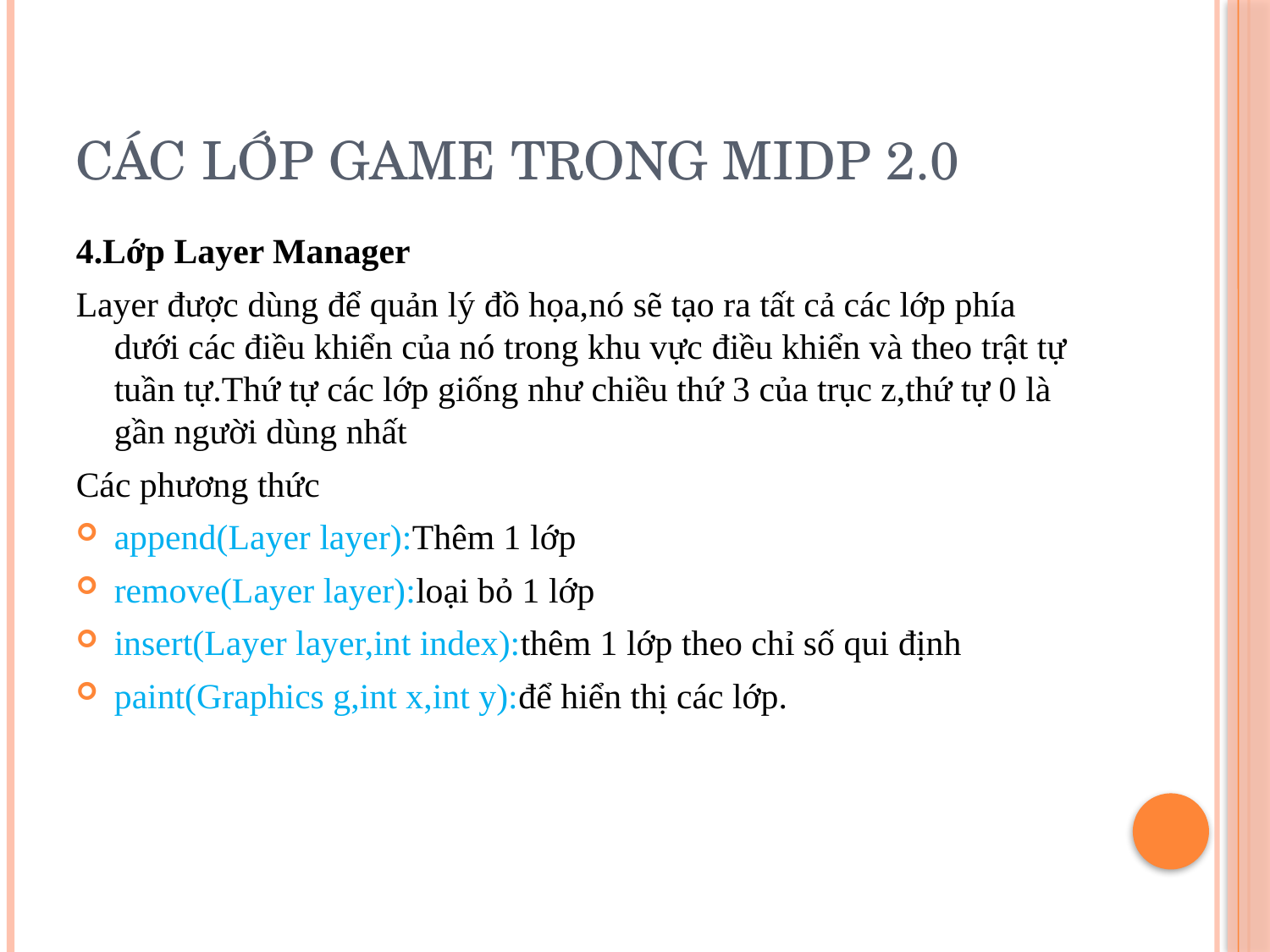

# Các lớp game trong midp 2.0
4.Lớp Layer Manager
Layer được dùng để quản lý đồ họa,nó sẽ tạo ra tất cả các lớp phía dưới các điều khiển của nó trong khu vực điều khiển và theo trật tự tuần tự.Thứ tự các lớp giống như chiều thứ 3 của trục z,thứ tự 0 là gần người dùng nhất
Các phương thức
append(Layer layer):Thêm 1 lớp
remove(Layer layer):loại bỏ 1 lớp
insert(Layer layer,int index):thêm 1 lớp theo chỉ số qui định
paint(Graphics g,int x,int y):để hiển thị các lớp.